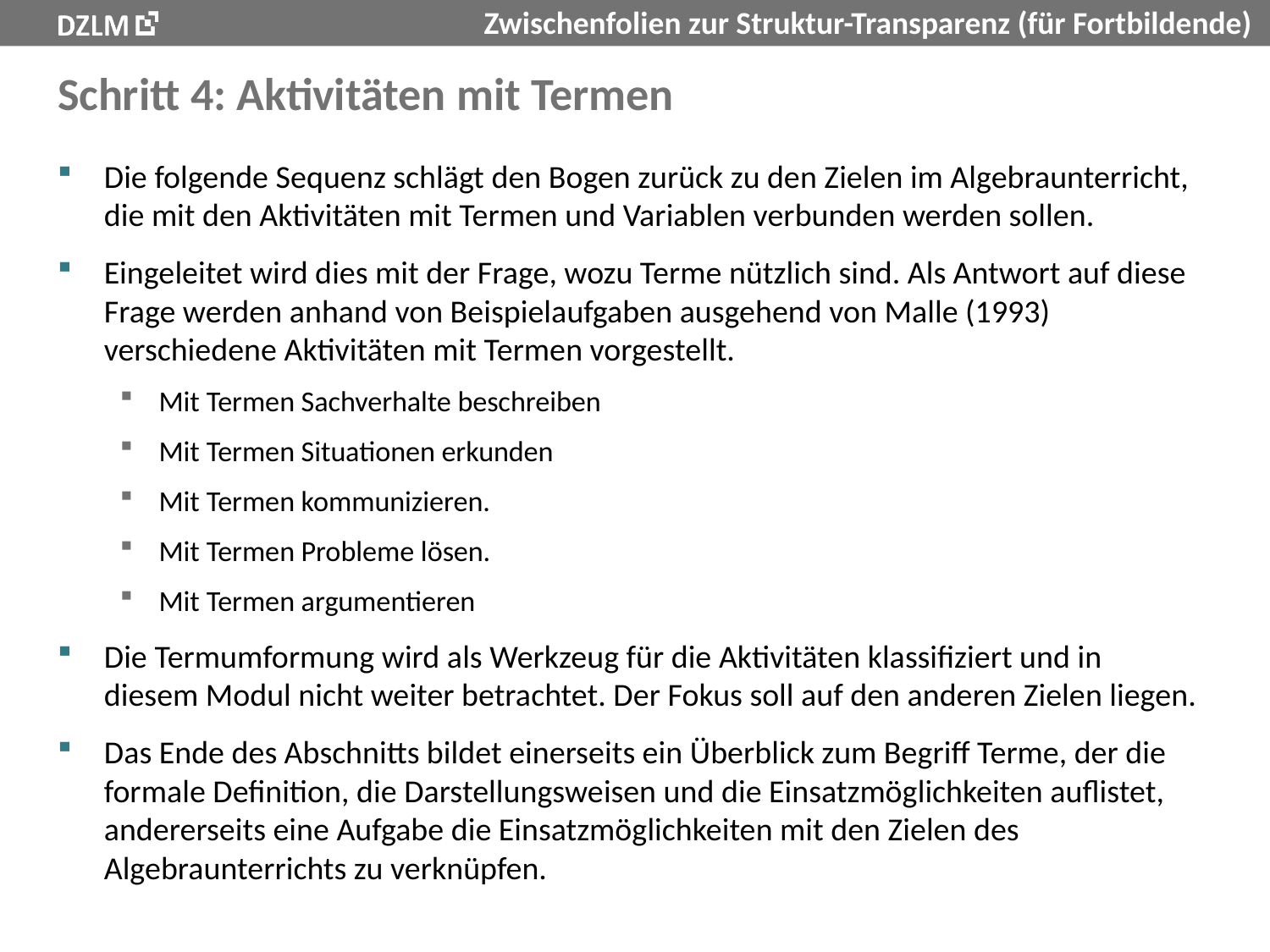

# Schritt 4: Aktivitäten mit Termen
Die folgende Sequenz schlägt den Bogen zurück zu den Zielen im Algebraunterricht, die mit den Aktivitäten mit Termen und Variablen verbunden werden sollen.
Eingeleitet wird dies mit der Frage, wozu Terme nützlich sind. Als Antwort auf diese Frage werden anhand von Beispielaufgaben ausgehend von Malle (1993) verschiedene Aktivitäten mit Termen vorgestellt.
Mit Termen Sachverhalte beschreiben
Mit Termen Situationen erkunden
Mit Termen kommunizieren.
Mit Termen Probleme lösen.
Mit Termen argumentieren
Die Termumformung wird als Werkzeug für die Aktivitäten klassifiziert und in diesem Modul nicht weiter betrachtet. Der Fokus soll auf den anderen Zielen liegen.
Das Ende des Abschnitts bildet einerseits ein Überblick zum Begriff Terme, der die formale Definition, die Darstellungsweisen und die Einsatzmöglichkeiten auflistet, andererseits eine Aufgabe die Einsatzmöglichkeiten mit den Zielen des Algebraunterrichts zu verknüpfen.